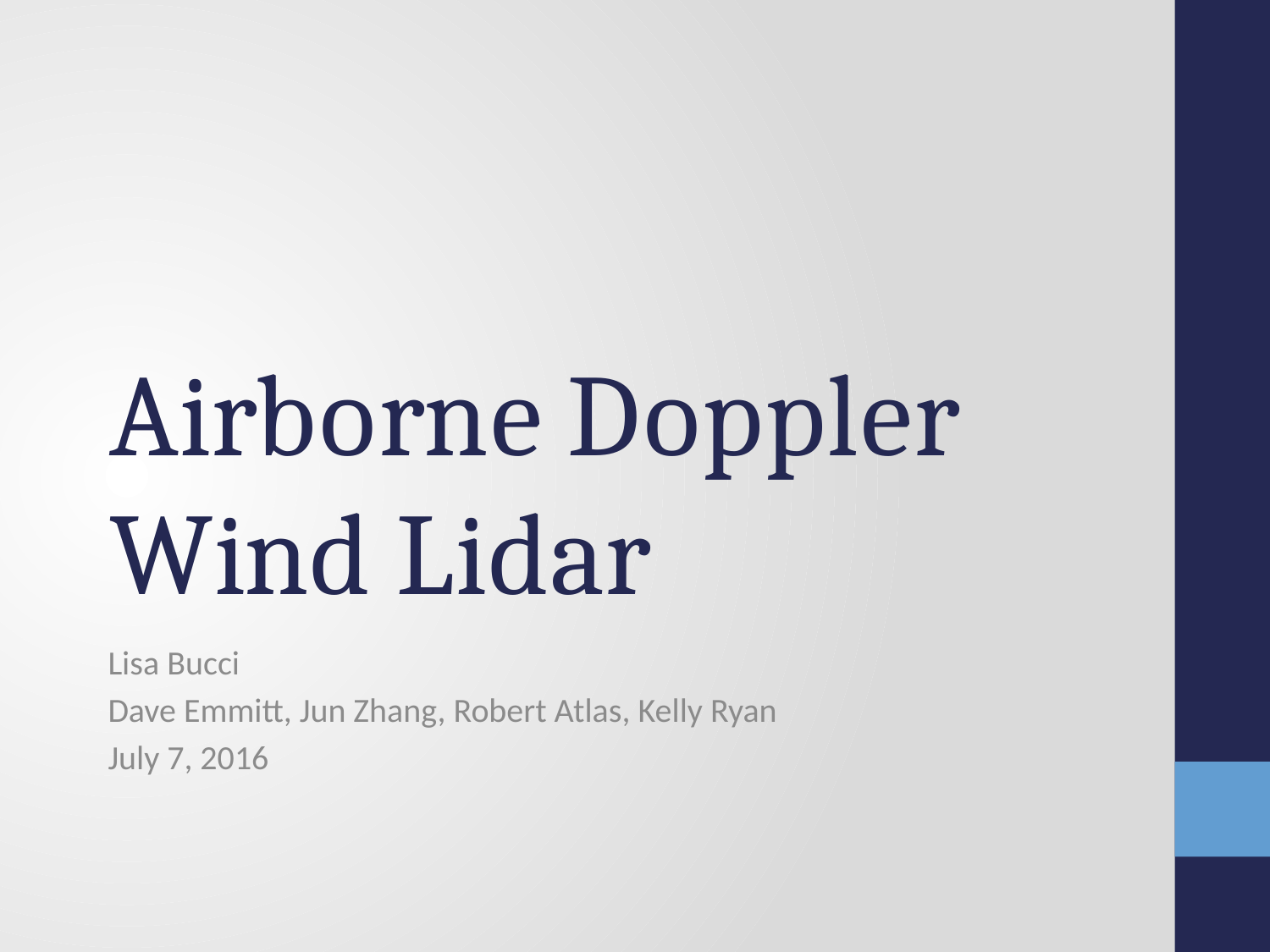

# Airborne Doppler Wind Lidar
Lisa Bucci
Dave Emmitt, Jun Zhang, Robert Atlas, Kelly Ryan
July 7, 2016